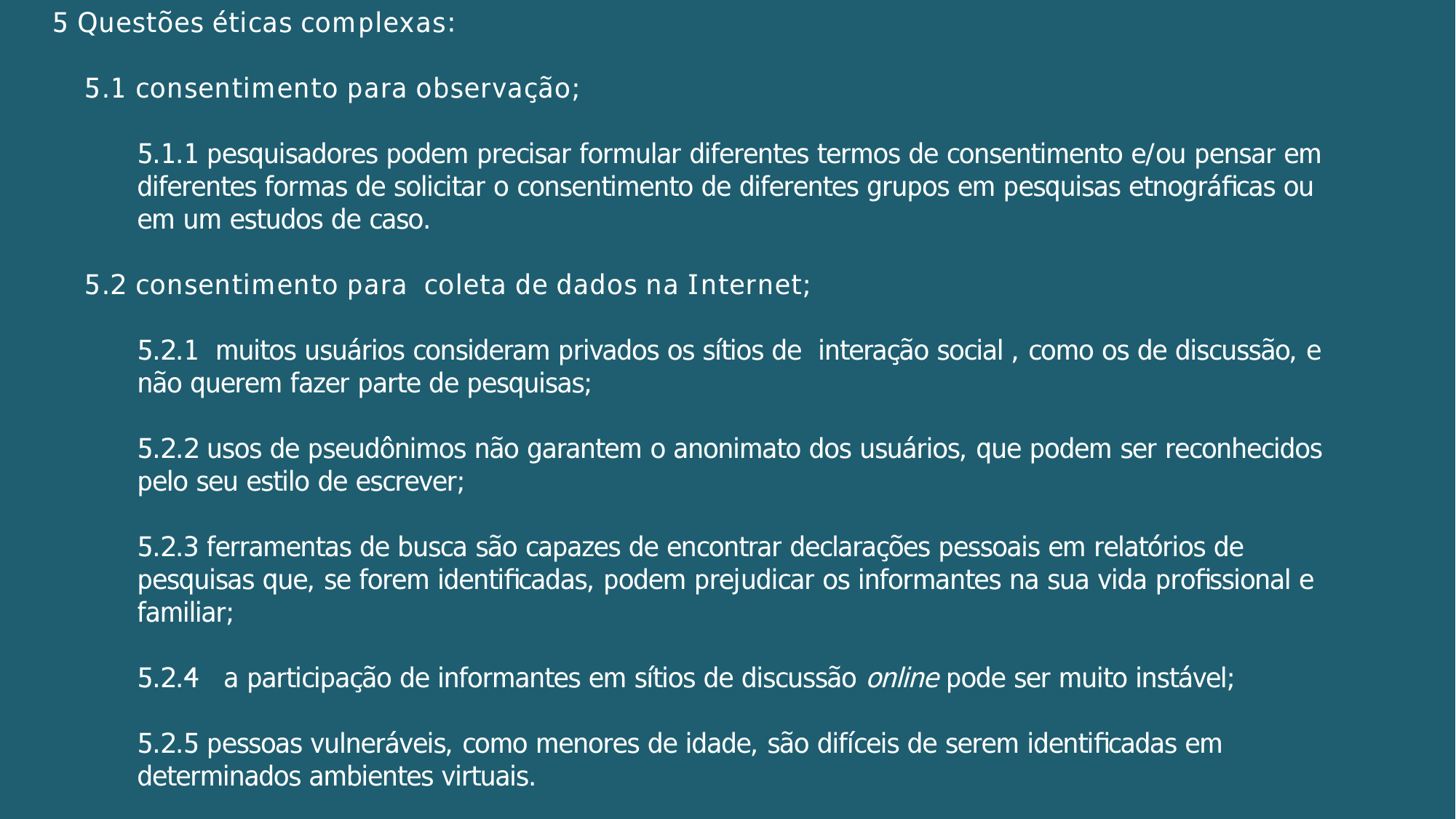

5 Questões éticas complexas:

5.1 consentimento para observação;

5.1.1 pesquisadores podem precisar formular diferentes termos de consentimento e/ou pensar em diferentes formas de solicitar o consentimento de diferentes grupos em pesquisas etnográficas ou em um estudos de caso.

5.2 consentimento para  coleta de dados na Internet;

5.2.1  muitos usuários consideram privados os sítios de  interação social , como os de discussão, e não querem fazer parte de pesquisas;

5.2.2 usos de pseudônimos não garantem o anonimato dos usuários, que podem ser reconhecidos pelo seu estilo de escrever;

5.2.3 ferramentas de busca são capazes de encontrar declarações pessoais em relatórios de pesquisas que, se forem identificadas, podem prejudicar os informantes na sua vida profissional e familiar;

5.2.4   a participação de informantes em sítios de discussão online pode ser muito instável;

5.2.5 pessoas vulneráveis, como menores de idade, são difíceis de serem identificadas em determinados ambientes virtuais.